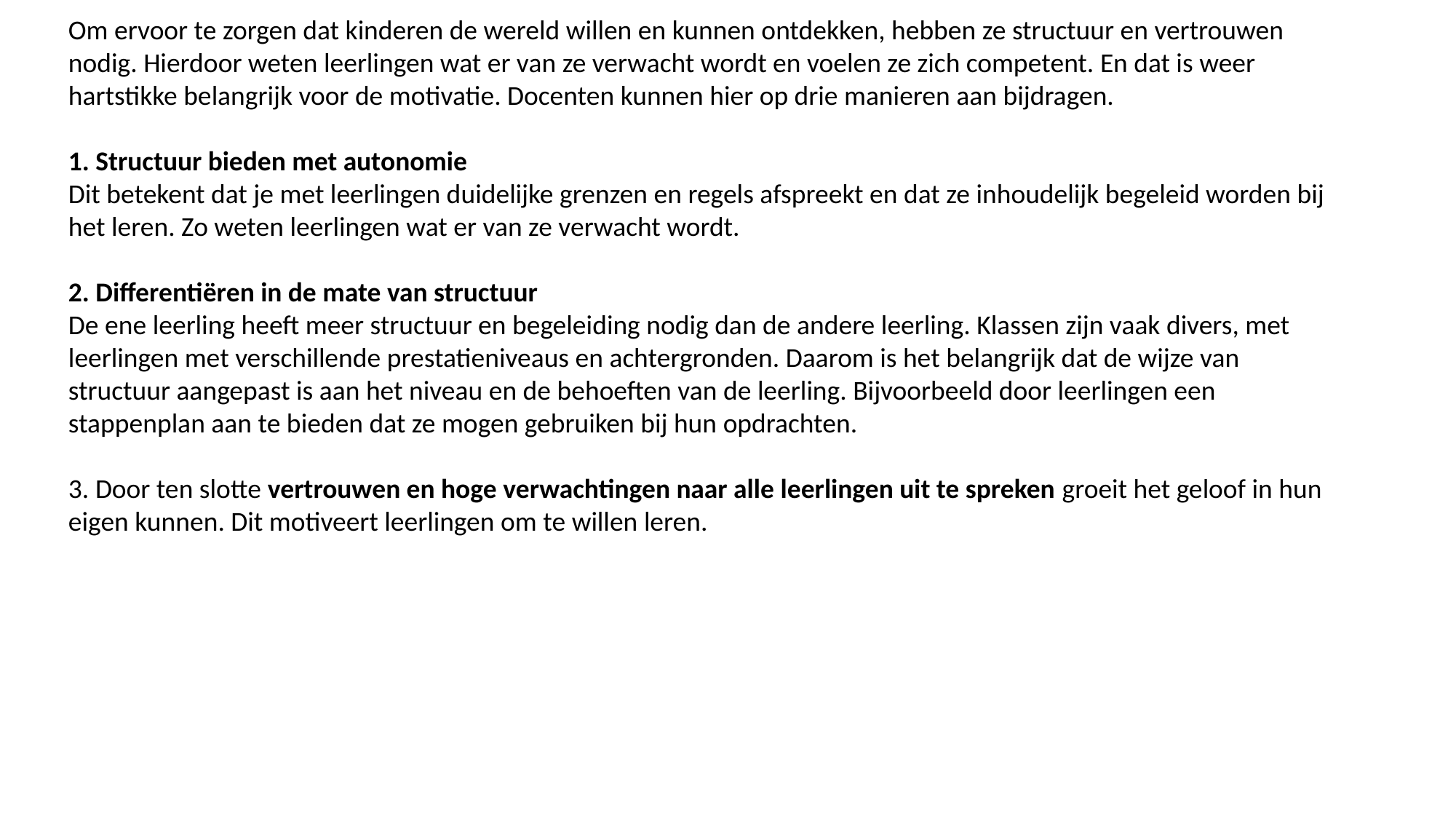

Om ervoor te zorgen dat kinderen de wereld willen en kunnen ontdekken, hebben ze structuur en vertrouwen nodig. Hierdoor weten leerlingen wat er van ze verwacht wordt en voelen ze zich competent. En dat is weer hartstikke belangrijk voor de motivatie. Docenten kunnen hier op drie manieren aan bijdragen.

1. Structuur bieden met autonomie
Dit betekent dat je met leerlingen duidelijke grenzen en regels afspreekt en dat ze inhoudelijk begeleid worden bij het leren. Zo weten leerlingen wat er van ze verwacht wordt.

2. Differentiëren in de mate van structuur
De ene leerling heeft meer structuur en begeleiding nodig dan de andere leerling. Klassen zijn vaak divers, met leerlingen met verschillende prestatieniveaus en achtergronden. Daarom is het belangrijk dat de wijze van structuur aangepast is aan het niveau en de behoeften van de leerling. Bijvoorbeeld door leerlingen een stappenplan aan te bieden dat ze mogen gebruiken bij hun opdrachten.

3. Door ten slotte vertrouwen en hoge verwachtingen naar alle leerlingen uit te spreken groeit het geloof in hun eigen kunnen. Dit motiveert leerlingen om te willen leren.